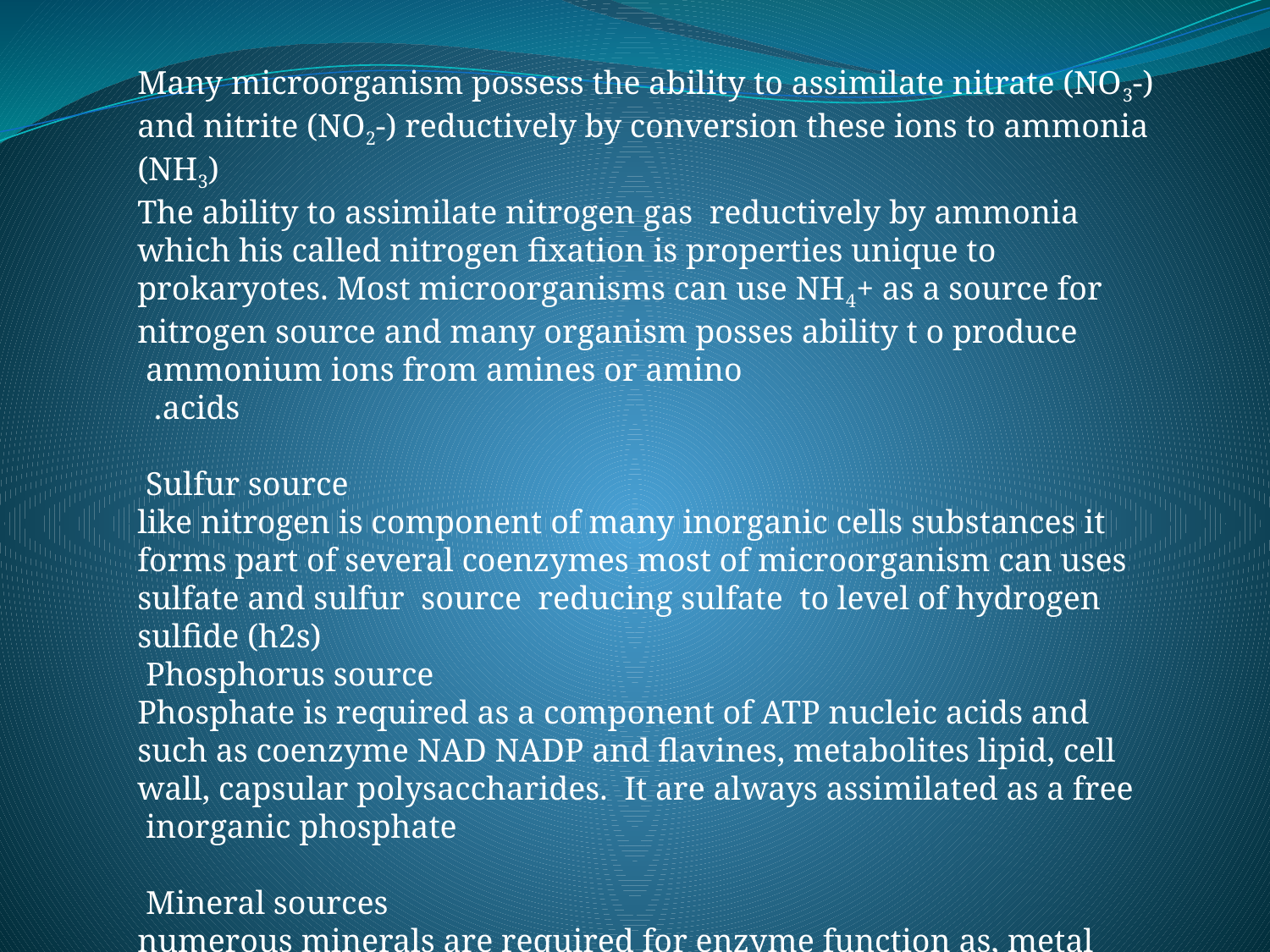

Many microorganism possess the ability to assimilate nitrate (NO3-) and nitrite (NO2-) reductively by conversion these ions to ammonia (NH3)
The ability to assimilate nitrogen gas  reductively by ammonia which his called nitrogen fixation is properties unique to prokaryotes. Most microorganisms can use NH4+ as a source for nitrogen source and many organism posses ability t o produce ammonium ions from amines or amino
acids.

Sulfur source
like nitrogen is component of many inorganic cells substances it forms part of several coenzymes most of microorganism can uses sulfate and sulfur  source  reducing sulfate  to level of hydrogen sulfide (h2s)
Phosphorus source
Phosphate is required as a component of ATP nucleic acids and such as coenzyme NAD NADP and flavines, metabolites lipid, cell wall, capsular polysaccharides.  It are always assimilated as a free inorganic phosphate

 Mineral sources
numerous minerals are required for enzyme function as, metal ions  K+, Ca+  , Mg+  , Fe+  and others trace elements.

Water:  all living microorganism require water